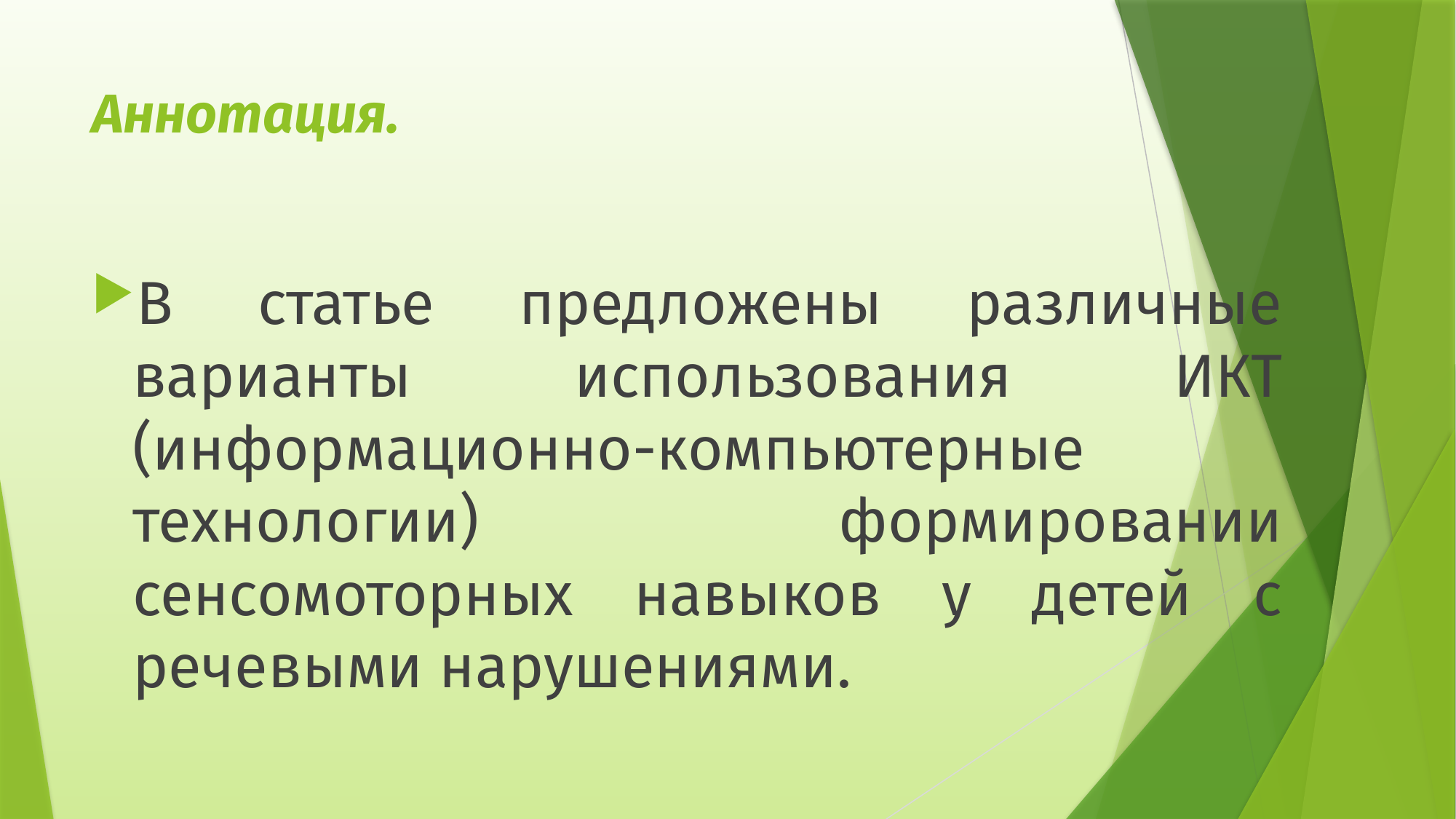

# Аннотация.
В статье предложены различные варианты использования ИКТ (информационно-компьютерные технологии) формировании сенсомоторных навыков у детей с речевыми нарушениями.